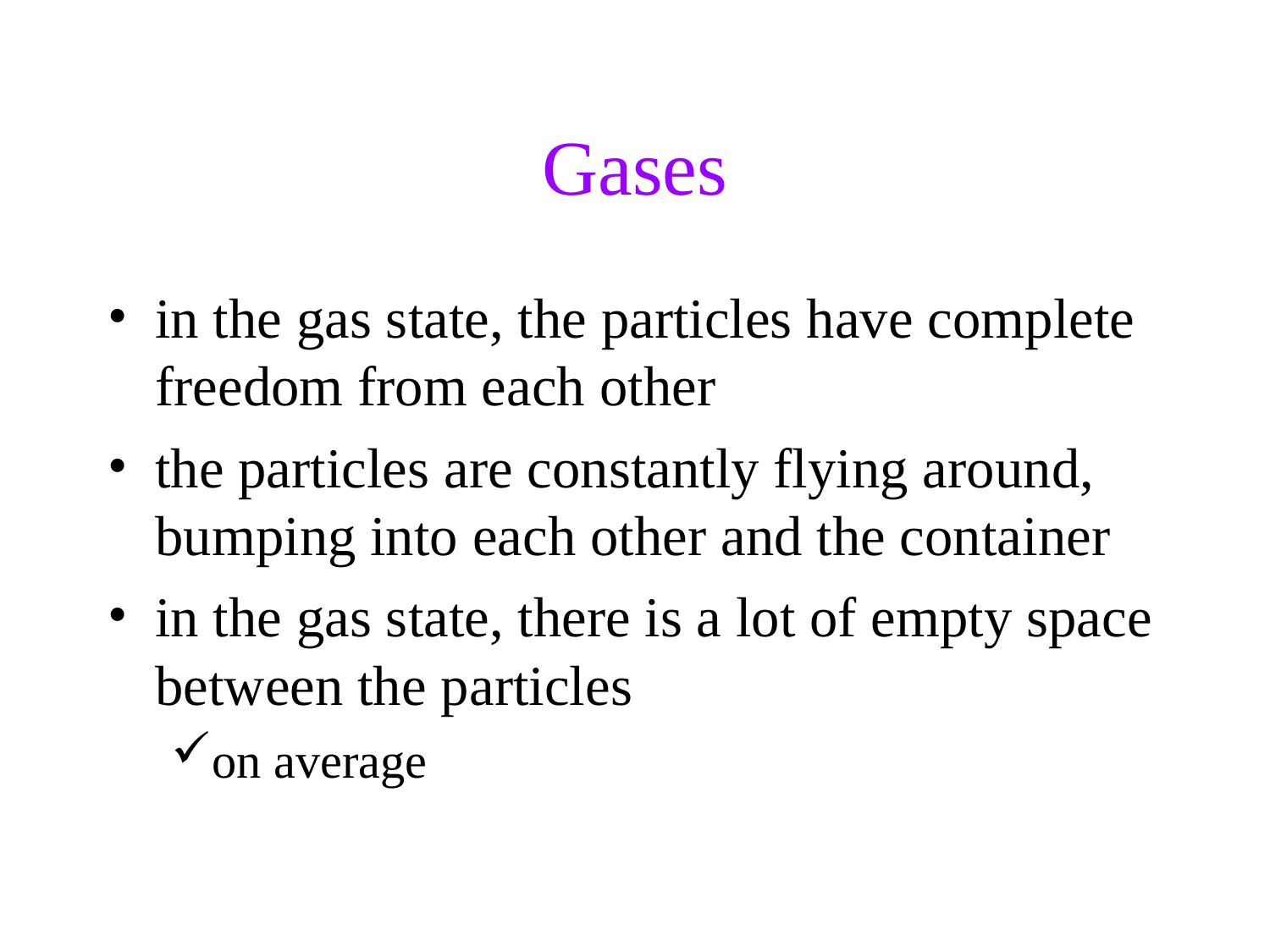

Gases
in the gas state, the particles have complete freedom from each other
the particles are constantly flying around, bumping into each other and the container
in the gas state, there is a lot of empty space between the particles
on average